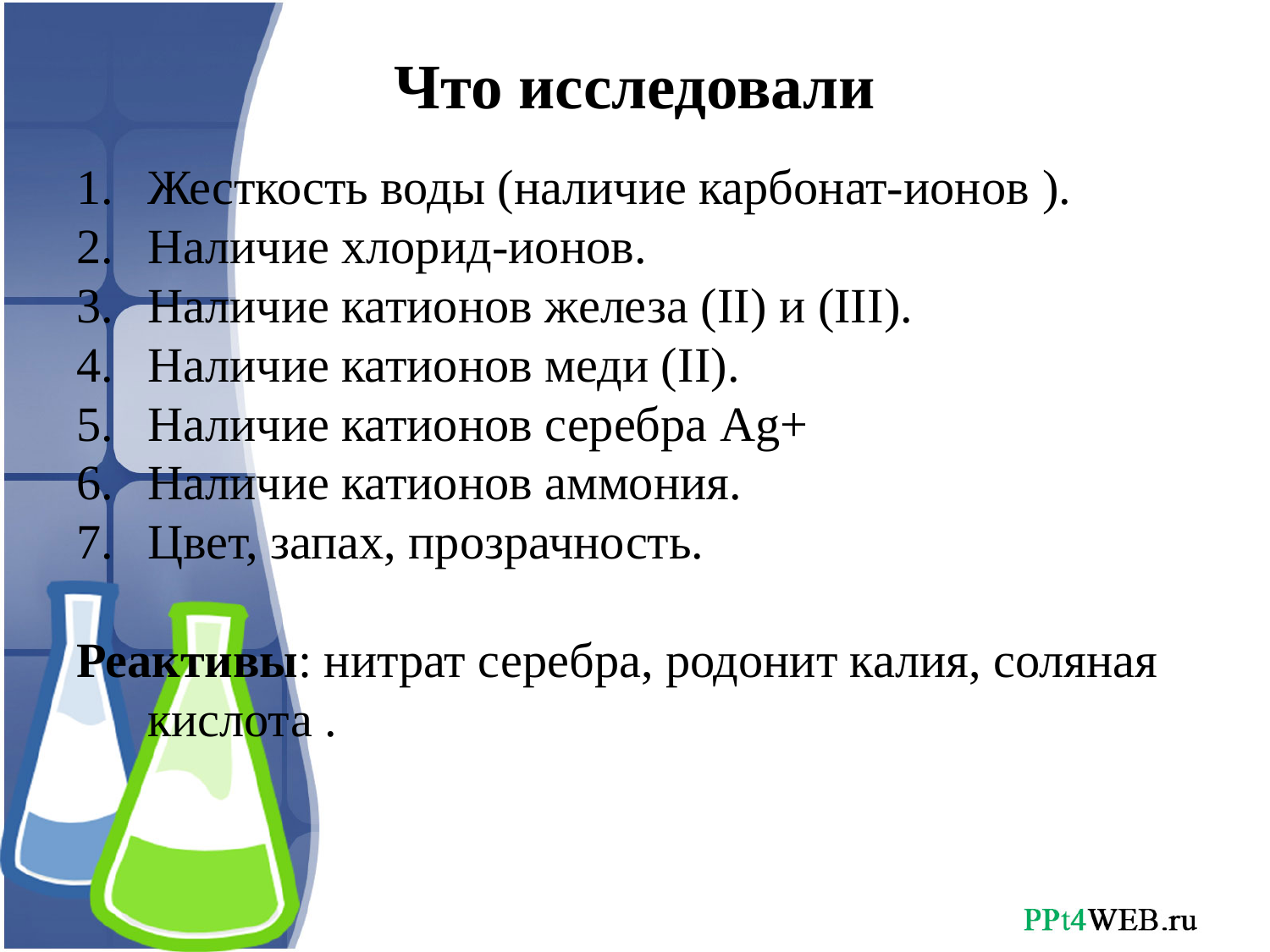

# Что исследовали
Жесткость воды (наличие карбонат-ионов ).
Наличие хлорид-ионов.
Наличие катионов железа (II) и (III).
Наличие катионов меди (II).
Наличие катионов серебра Ag+
Наличие катионов аммония.
Цвет, запах, прозрачность.

Реактивы: нитрат серебра, родонит калия, соляная кислота .